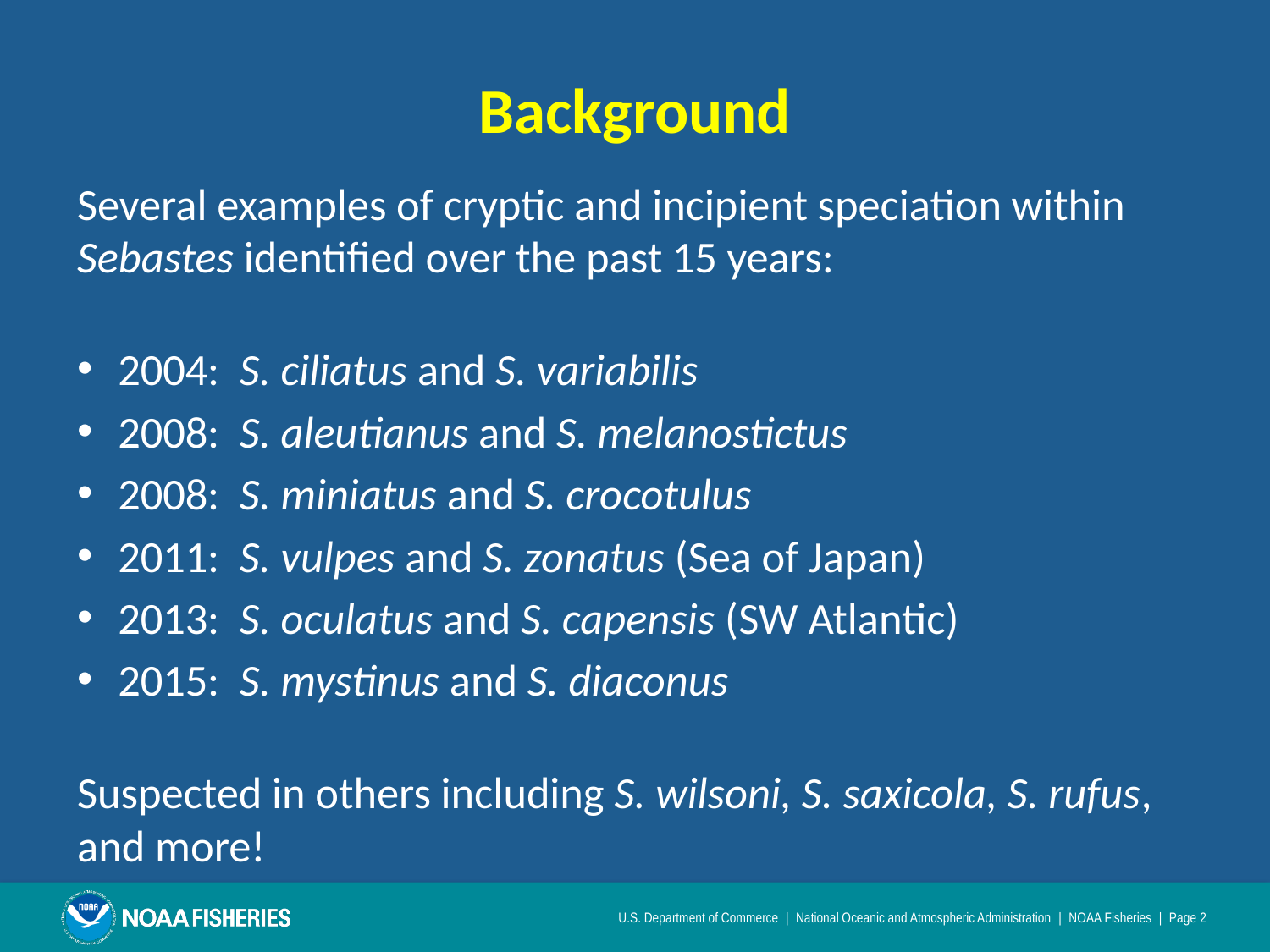

# Background
Several examples of cryptic and incipient speciation within Sebastes identified over the past 15 years:

2004:  S. ciliatus and S. variabilis
2008:  S. aleutianus and S. melanostictus
2008:  S. miniatus and S. crocotulus
2011:  S. vulpes and S. zonatus (Sea of Japan)
2013:  S. oculatus and S. capensis (SW Atlantic)
2015:  S. mystinus and S. diaconus

Suspected in others including S. wilsoni, S. saxicola, S. rufus, and more!
U.S. Department of Commerce | National Oceanic and Atmospheric Administration | NOAA Fisheries | Page 2